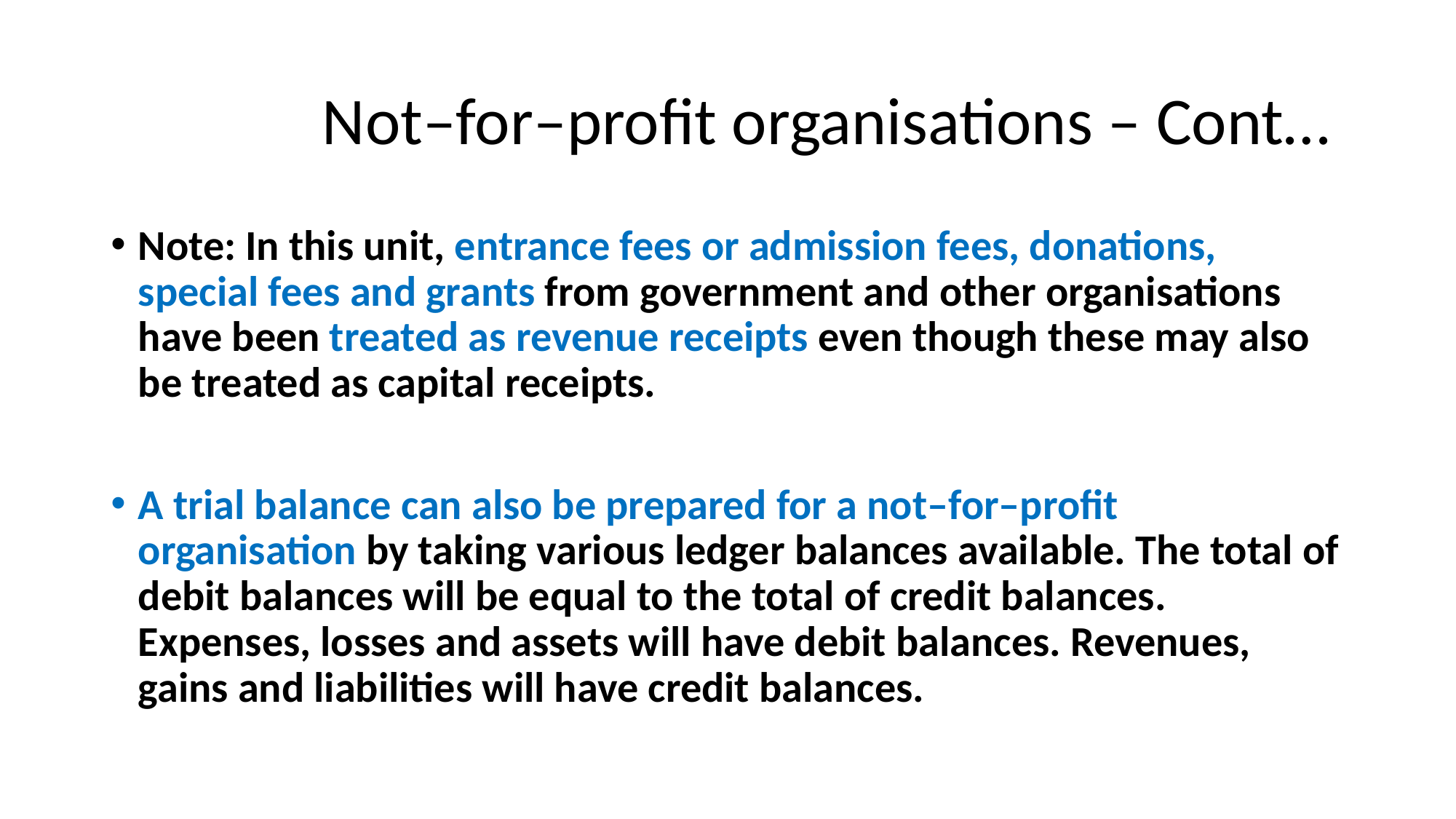

# Not–for–profit organisations – Cont…
Note: In this unit, entrance fees or admission fees, donations, special fees and grants from government and other organisations have been treated as revenue receipts even though these may also be treated as capital receipts.

A trial balance can also be prepared for a not–for–profit organisation by taking various ledger balances available. The total of debit balances will be equal to the total of credit balances. Expenses, losses and assets will have debit balances. Revenues, gains and liabilities will have credit balances.